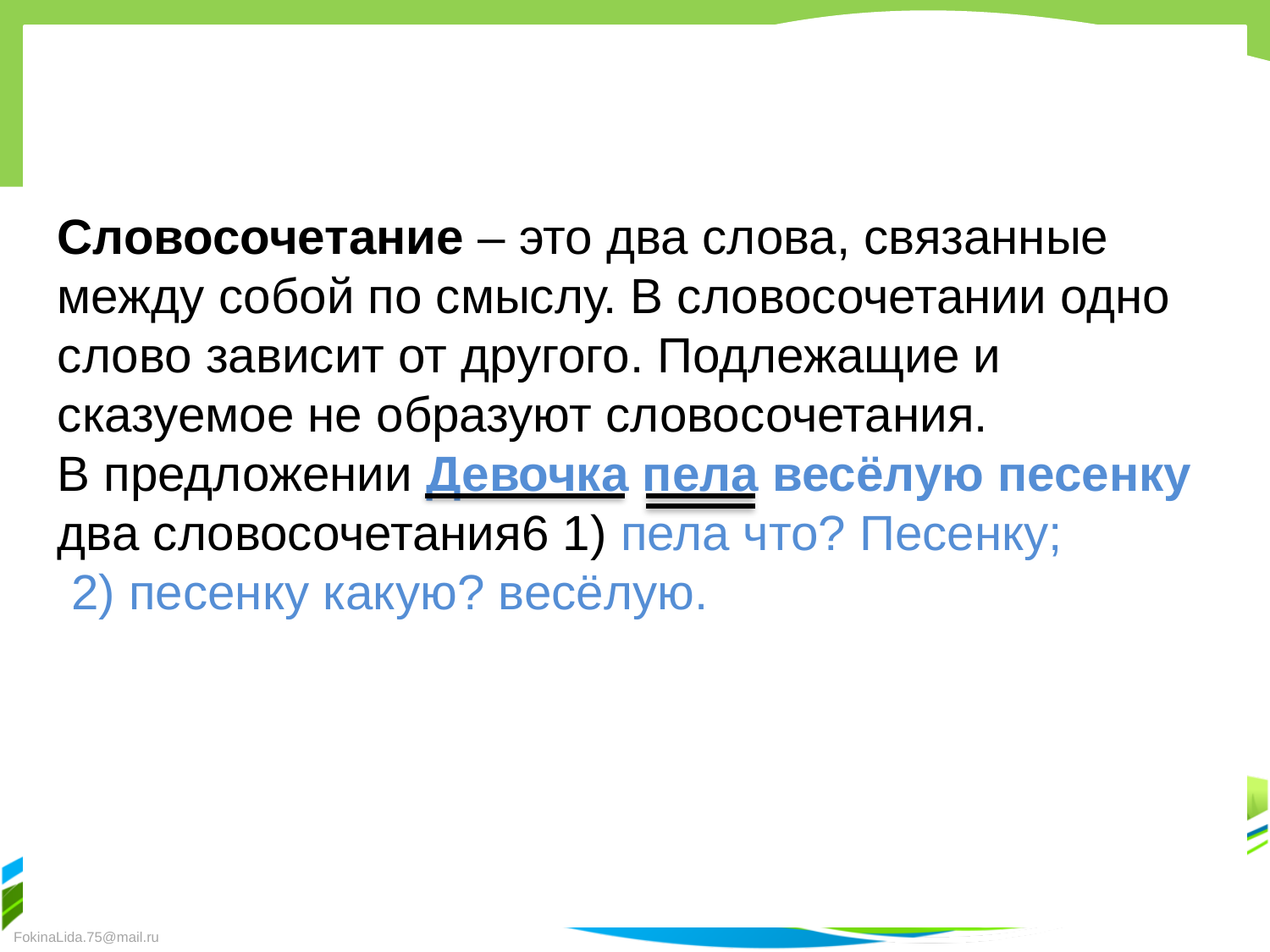

Словосочетание – это два слова, связанные между собой по смыслу. В словосочетании одно слово зависит от другого. Подлежащие и сказуемое не образуют словосочетания.
В предложении Девочка пела весёлую песенку два словосочетания6 1) пела что? Песенку;
 2) песенку какую? весёлую.